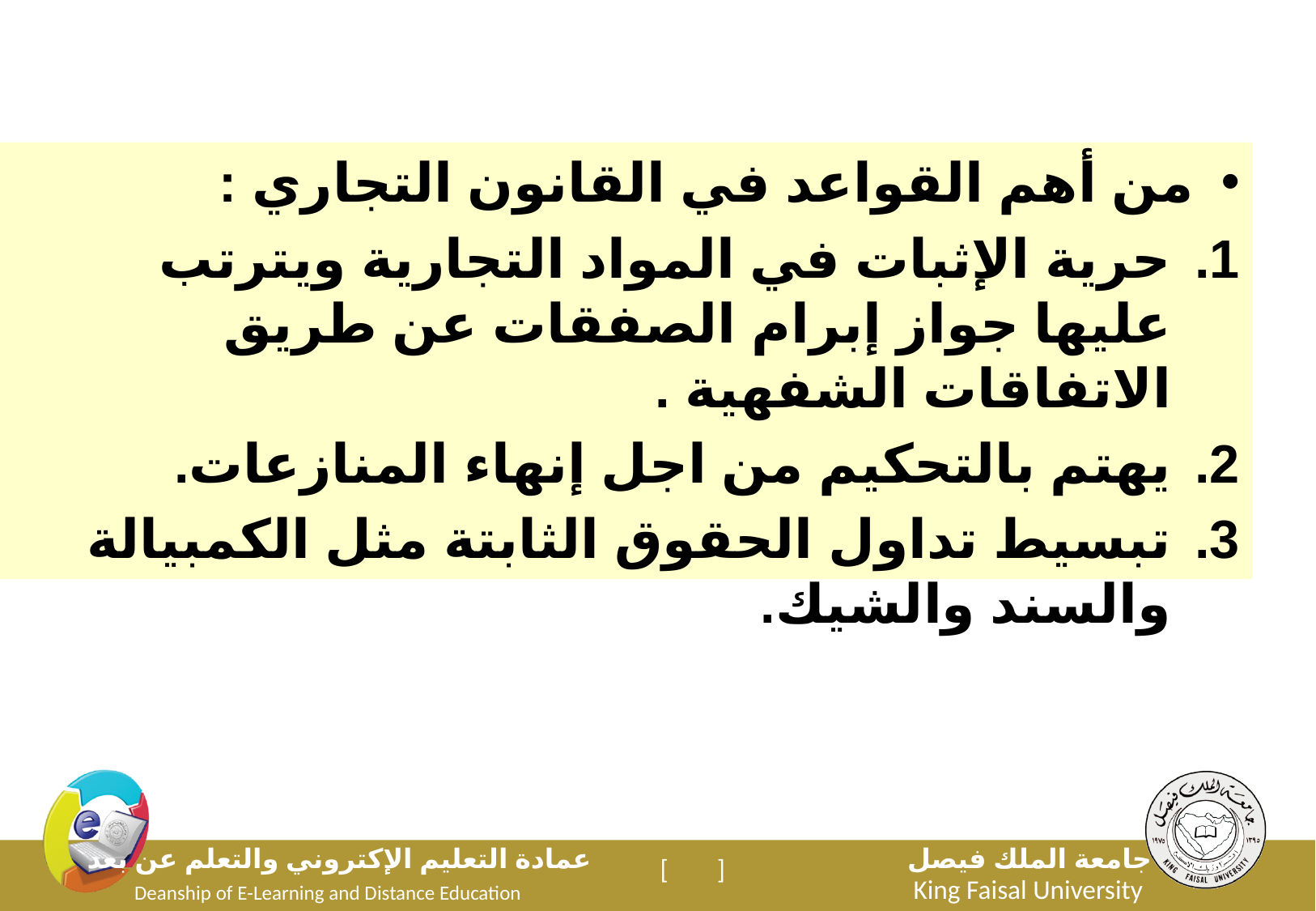

من أهم القواعد في القانون التجاري :
حرية الإثبات في المواد التجارية ويترتب عليها جواز إبرام الصفقات عن طريق الاتفاقات الشفهية .
يهتم بالتحكيم من اجل إنهاء المنازعات.
تبسيط تداول الحقوق الثابتة مثل الكمبيالة والسند والشيك.